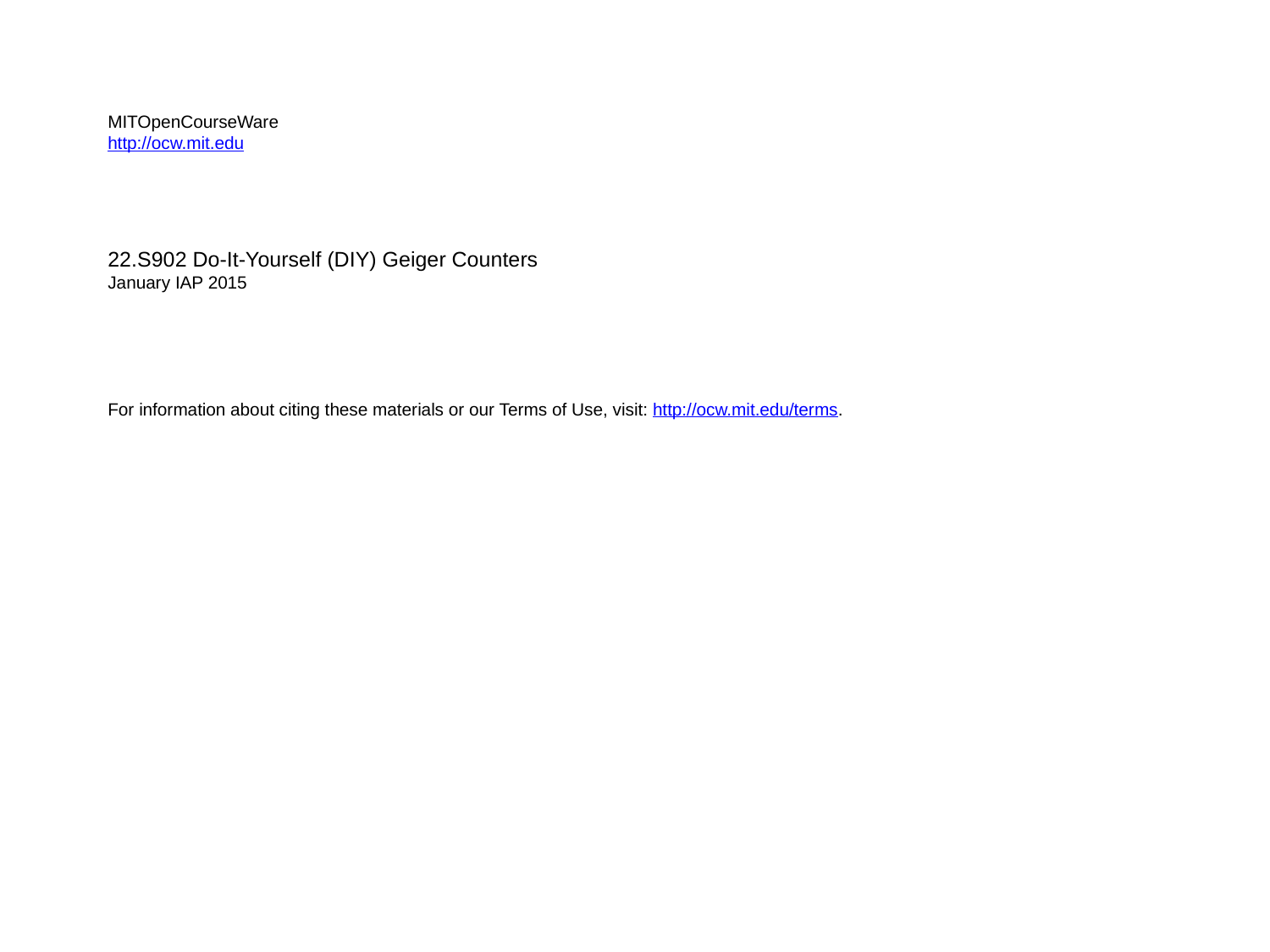

MITOpenCourseWare
http://ocw.mit.edu

22.S902 Do-It-Yourself (DIY) Geiger Counters
January IAP 2015

For information about citing these materials or our Terms of Use, visit: http://ocw.mit.edu/terms.
05/14/12